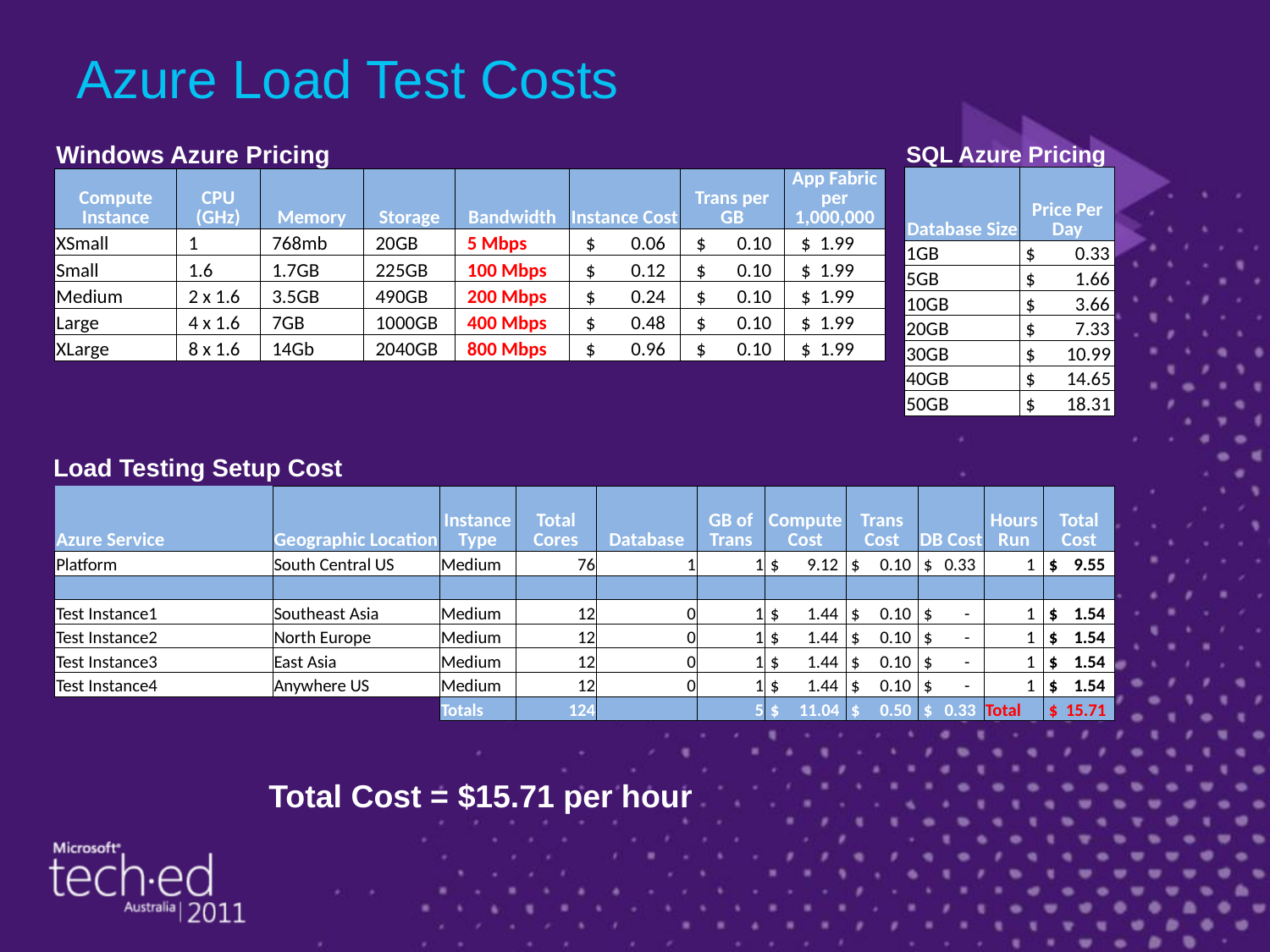

# Azure Load Test Costs
| Windows Azure Pricing |  |  |  |  |  |  |  |
| --- | --- | --- | --- | --- | --- | --- | --- |
| Compute Instance | CPU (GHz) | Memory | Storage | Bandwidth | Instance Cost | Trans per GB | App Fabric per 1,000,000 |
| XSmall | 1 | 768mb | 20GB | 5 Mbps | $ 0.06 | $ 0.10 | $ 1.99 |
| Small | 1.6 | 1.7GB | 225GB | 100 Mbps | $ 0.12 | $ 0.10 | $ 1.99 |
| Medium | 2 x 1.6 | 3.5GB | 490GB | 200 Mbps | $ 0.24 | $ 0.10 | $ 1.99 |
| Large | 4 x 1.6 | 7GB | 1000GB | 400 Mbps | $ 0.48 | $ 0.10 | $ 1.99 |
| XLarge | 8 x 1.6 | 14Gb | 2040GB | 800 Mbps | $ 0.96 | $ 0.10 | $ 1.99 |
| SQL Azure Pricing |  |
| --- | --- |
| Database Size | Price Per Day |
| 1GB | $ 0.33 |
| 5GB | $ 1.66 |
| 10GB | $ 3.66 |
| 20GB | $ 7.33 |
| 30GB | $ 10.99 |
| 40GB | $ 14.65 |
| 50GB | $ 18.31 |
Load Testing Setup Cost
| Azure Service | Geographic Location | Instance Type | Total Cores | Database | GB of Trans | Compute Cost | Trans Cost | DB Cost | Hours Run | Total Cost |
| --- | --- | --- | --- | --- | --- | --- | --- | --- | --- | --- |
| Platform | South Central US | Medium | 76 | 1 | 1 | $ 9.12 | $ 0.10 | $ 0.33 | 1 | $ 9.55 |
|  |  |  |  |  |  |  |  |  |  |  |
| Test Instance1 | Southeast Asia | Medium | 12 | 0 | 1 | $ 1.44 | $ 0.10 | $ - | 1 | $ 1.54 |
| Test Instance2 | North Europe | Medium | 12 | 0 | 1 | $ 1.44 | $ 0.10 | $ - | 1 | $ 1.54 |
| Test Instance3 | East Asia | Medium | 12 | 0 | 1 | $ 1.44 | $ 0.10 | $ - | 1 | $ 1.54 |
| Test Instance4 | Anywhere US | Medium | 12 | 0 | 1 | $ 1.44 | $ 0.10 | $ - | 1 | $ 1.54 |
|  |  | Totals | 124 |  | 5 | $ 11.04 | $ 0.50 | $ 0.33 | Total | $ 15.71 |
Total Cost = $15.71 per hour